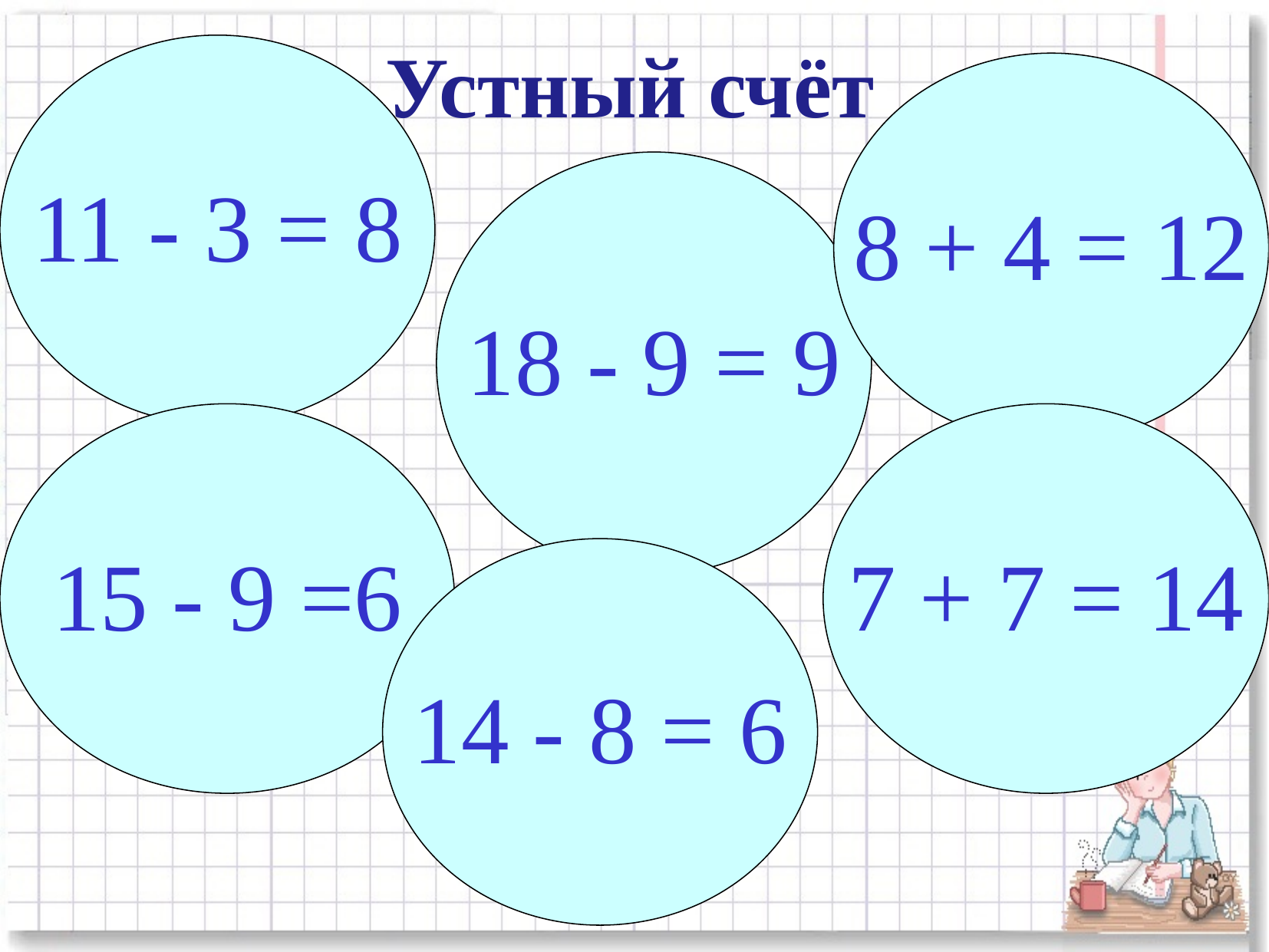

11 - 3 = 8
Устный счёт
8 + 4 = 12
18 - 9 = 9
15 - 9 =6
7 + 7 = 14
14 - 8 = 6